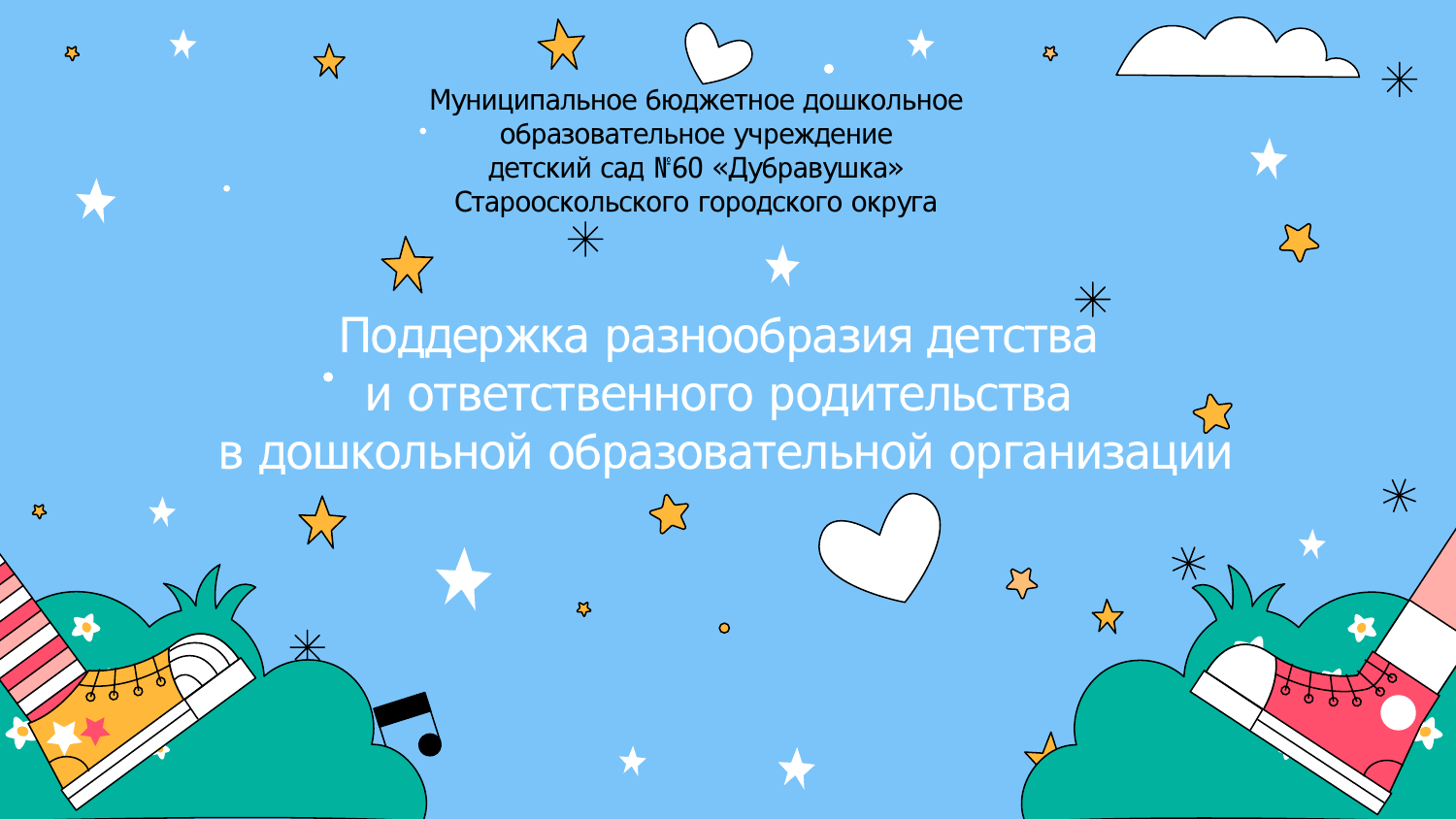

Муниципальное бюджетное дошкольное образовательное учреждение
детский сад №60 «Дубравушка»
Старооскольского городского округа

# Поддержка разнообразия детства и ответственного родительства в дошкольной образовательной организации